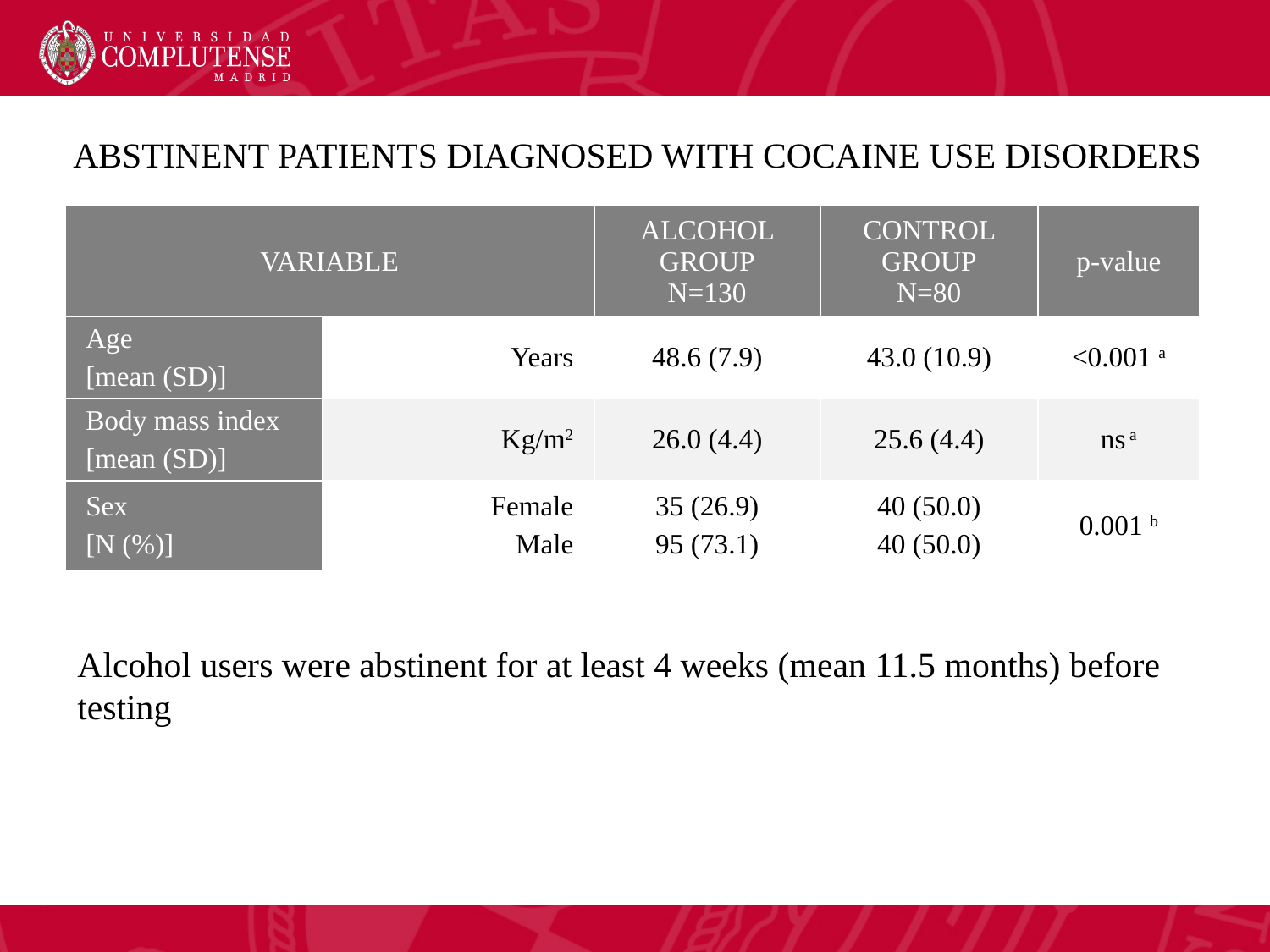

ABSTINENT PATIENTS DIAGNOSED WITH COCAINE USE DISORDERS
| VARIABLE |  | ALCOHOL GROUP N=130 | CONTROL GROUP N=80 | p-value |
| --- | --- | --- | --- | --- |
| Age [mean (SD)] | Years | 48.6 (7.9) | 43.0 (10.9) | <0.001 a |
| Body mass index [mean (SD)] | Kg/m2 | 26.0 (4.4) | 25.6 (4.4) | ns a |
| Sex [N (%)] | Female Male | 35 (26.9) 95 (73.1) | 40 (50.0) 40 (50.0) | 0.001 b |
Alcohol users were abstinent for at least 4 weeks (mean 11.5 months) before testing